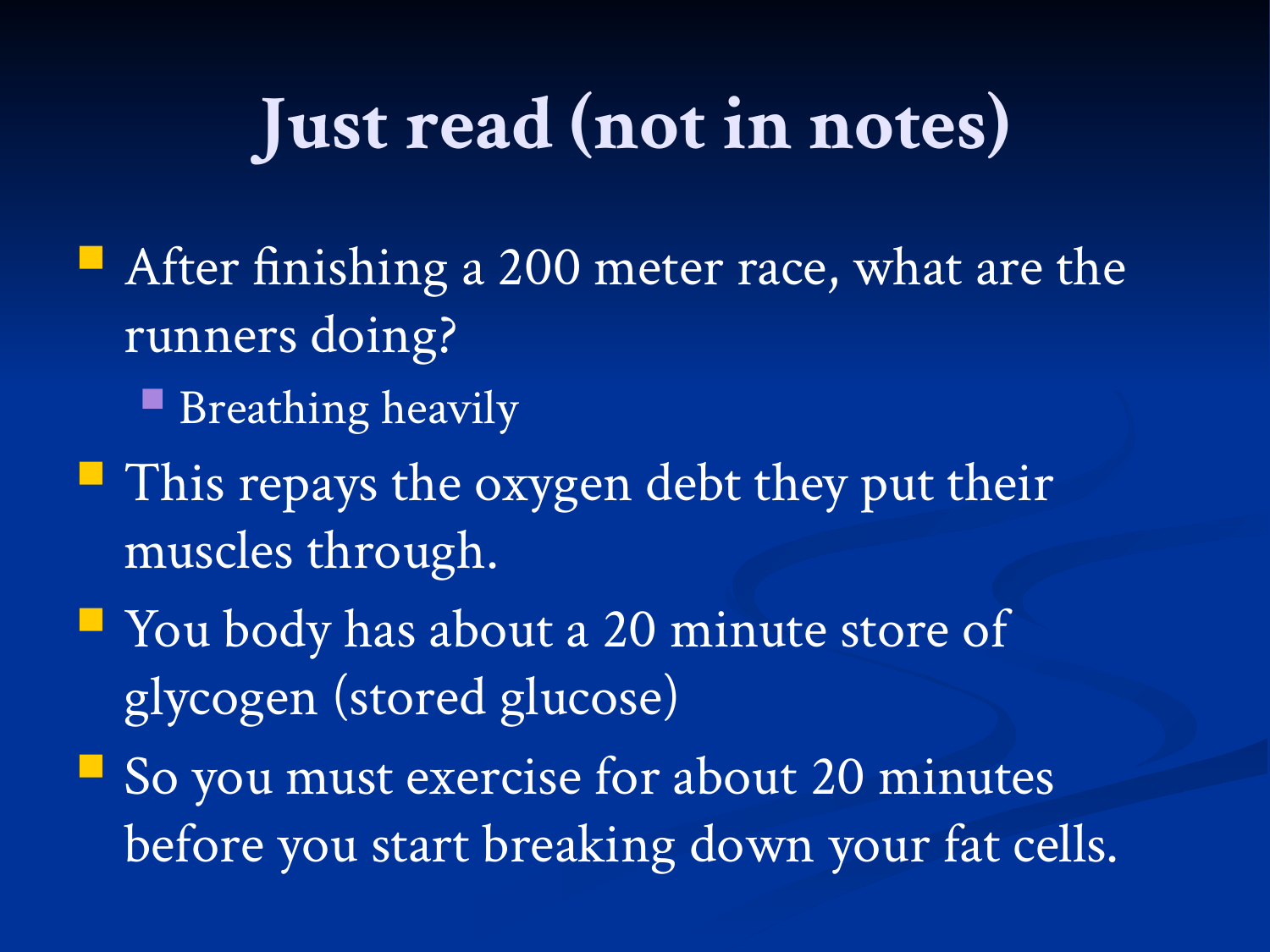

# Just read (not in notes)
After finishing a 200 meter race, what are the runners doing?
Breathing heavily
This repays the oxygen debt they put their muscles through.
You body has about a 20 minute store of glycogen (stored glucose)
So you must exercise for about 20 minutes before you start breaking down your fat cells.